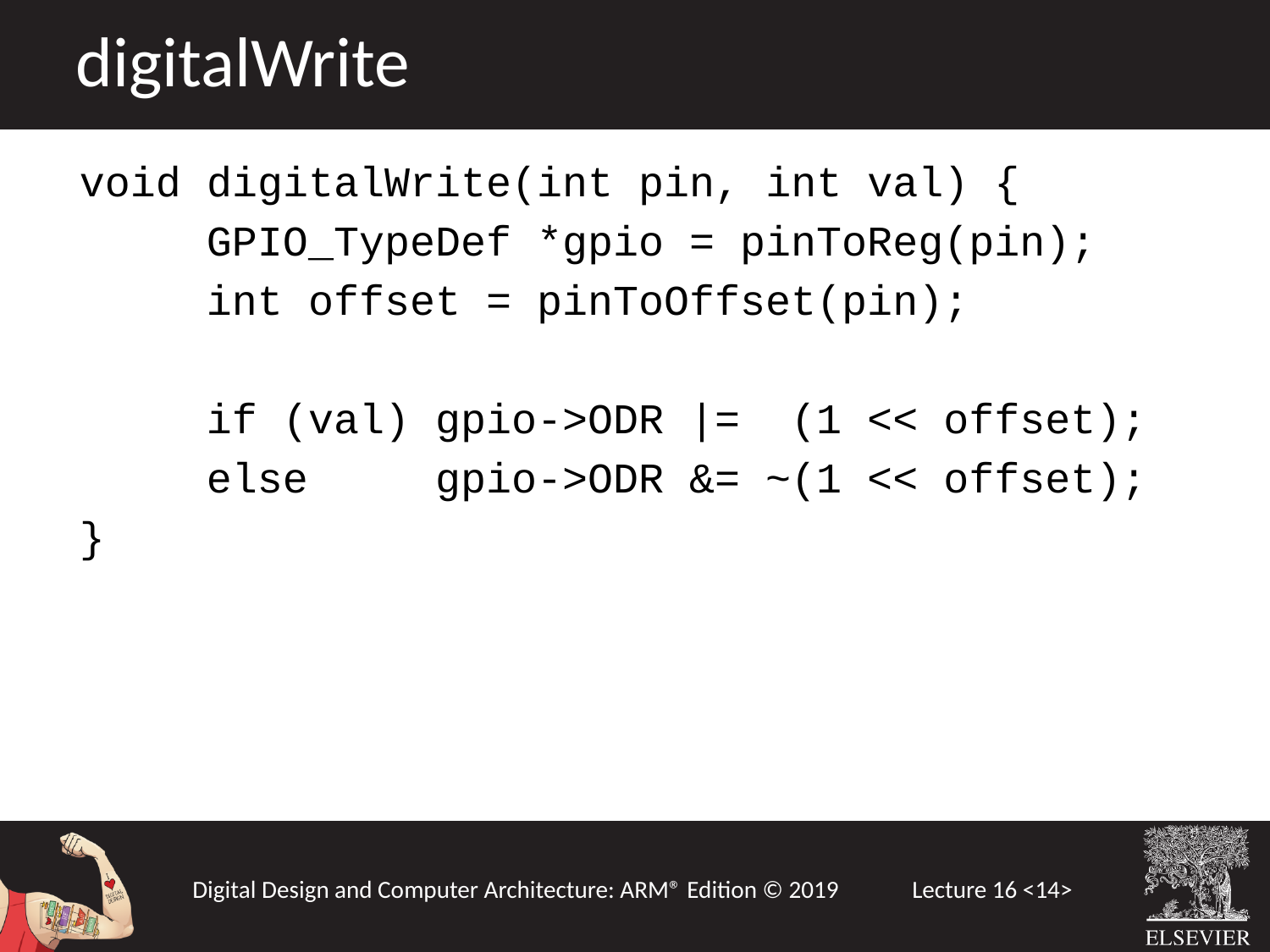

digitalWrite
void digitalWrite(int pin, int val) {
	GPIO_TypeDef *gpio = pinToReg(pin);
	int offset = pinToOffset(pin);

	if (val) gpio->ODR |=  (1 << offset);
	else     gpio->ODR &= ~(1 << offset);
}